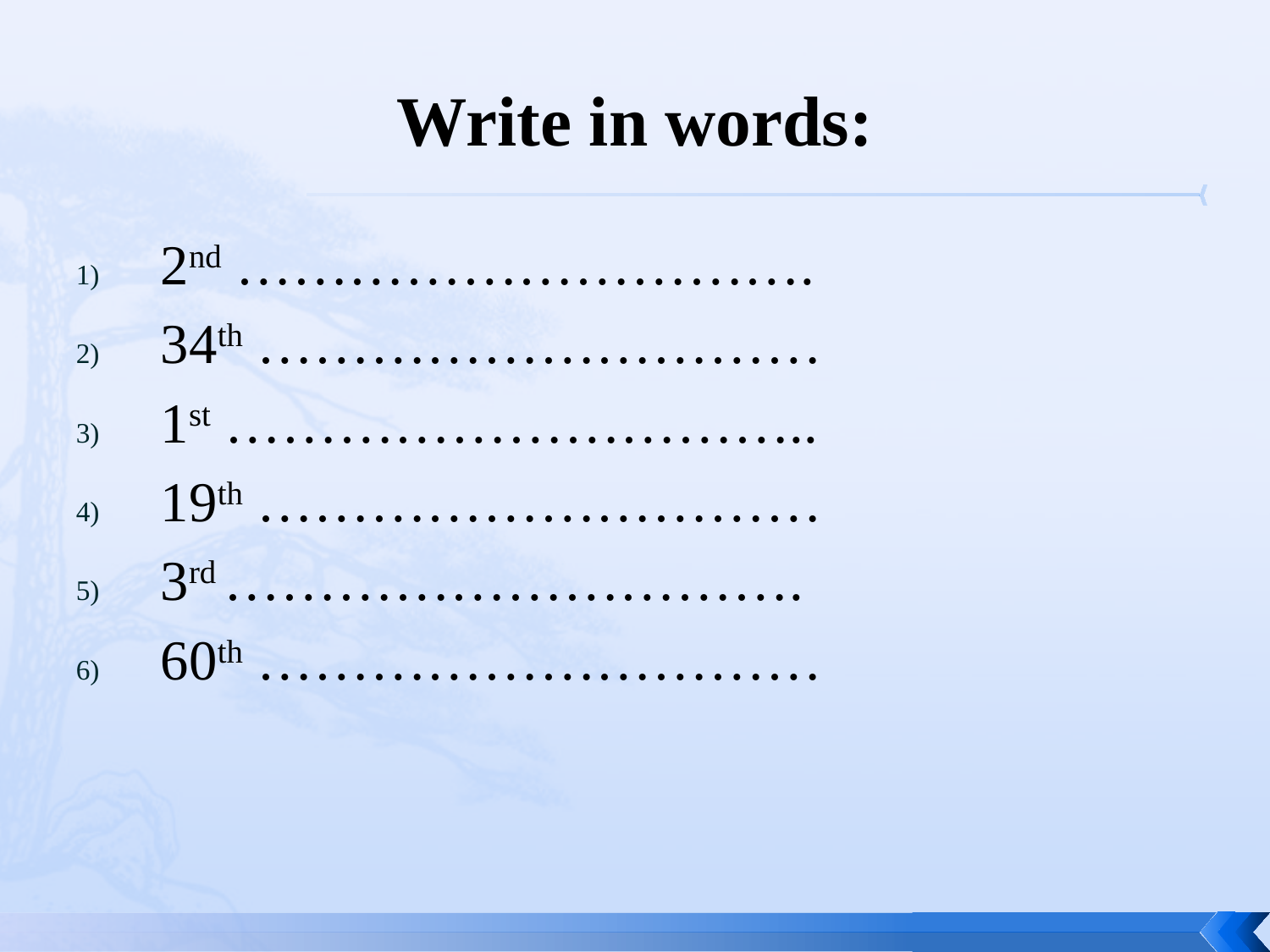

# Write in words:
2nd ………………………….
34th …………………………
1st …………………………..
19th …………………………
3rd ………………………….
60th …………………………